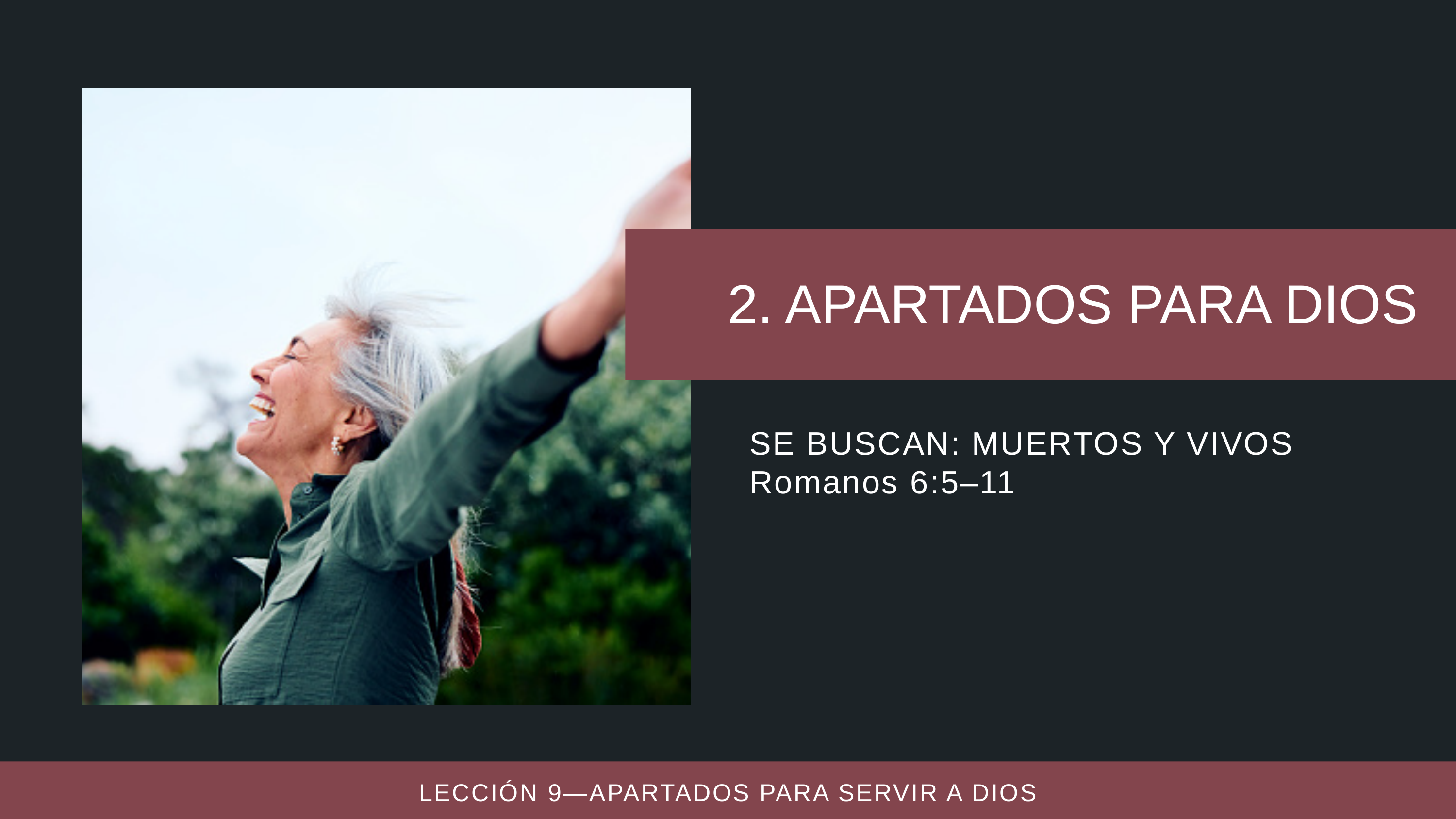

SE BUSCAN: MUERTOS Y VIVOS
Romanos 6:5–11